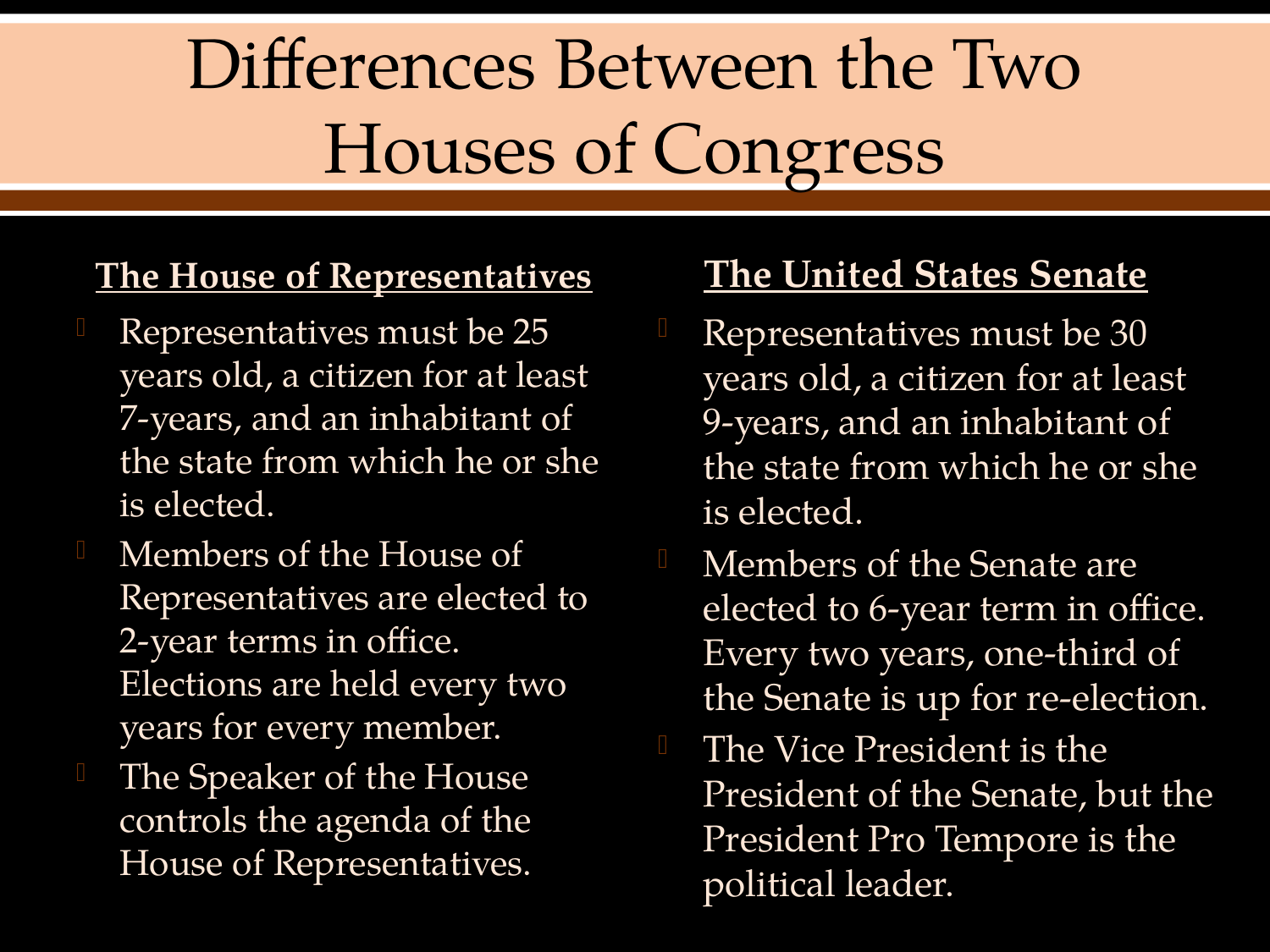

# Differences Between the Two Houses of Congress
The House of Representatives
The United States Senate
Representatives must be 25 years old, a citizen for at least 7-years, and an inhabitant of the state from which he or she is elected.
Members of the House of Representatives are elected to 2-year terms in office.  Elections are held every two years for every member.
The Speaker of the House controls the agenda of the House of Representatives.
Representatives must be 30 years old, a citizen for at least 9-years, and an inhabitant of the state from which he or she is elected.
Members of the Senate are elected to 6-year term in office.  Every two years, one-third of the Senate is up for re-election.
The Vice President is the President of the Senate, but the President Pro Tempore is the political leader.